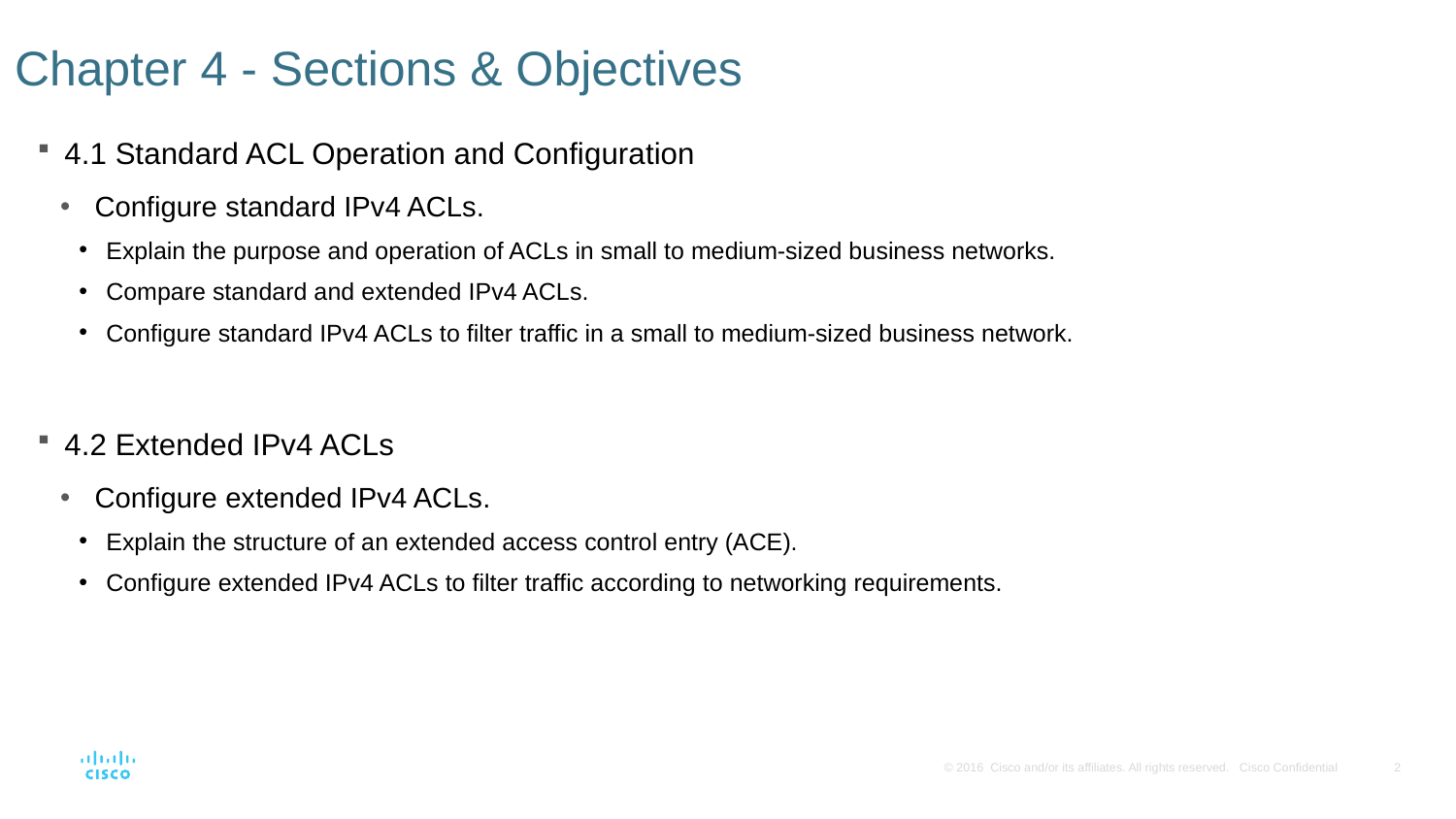

# Chapter 4 - Sections & Objectives
4.1 Standard ACL Operation and Configuration
Configure standard IPv4 ACLs.
Explain the purpose and operation of ACLs in small to medium-sized business networks.
Compare standard and extended IPv4 ACLs.
Configure standard IPv4 ACLs to filter traffic in a small to medium-sized business network.

4.2 Extended IPv4 ACLs
Configure extended IPv4 ACLs.
Explain the structure of an extended access control entry (ACE).
Configure extended IPv4 ACLs to filter traffic according to networking requirements.